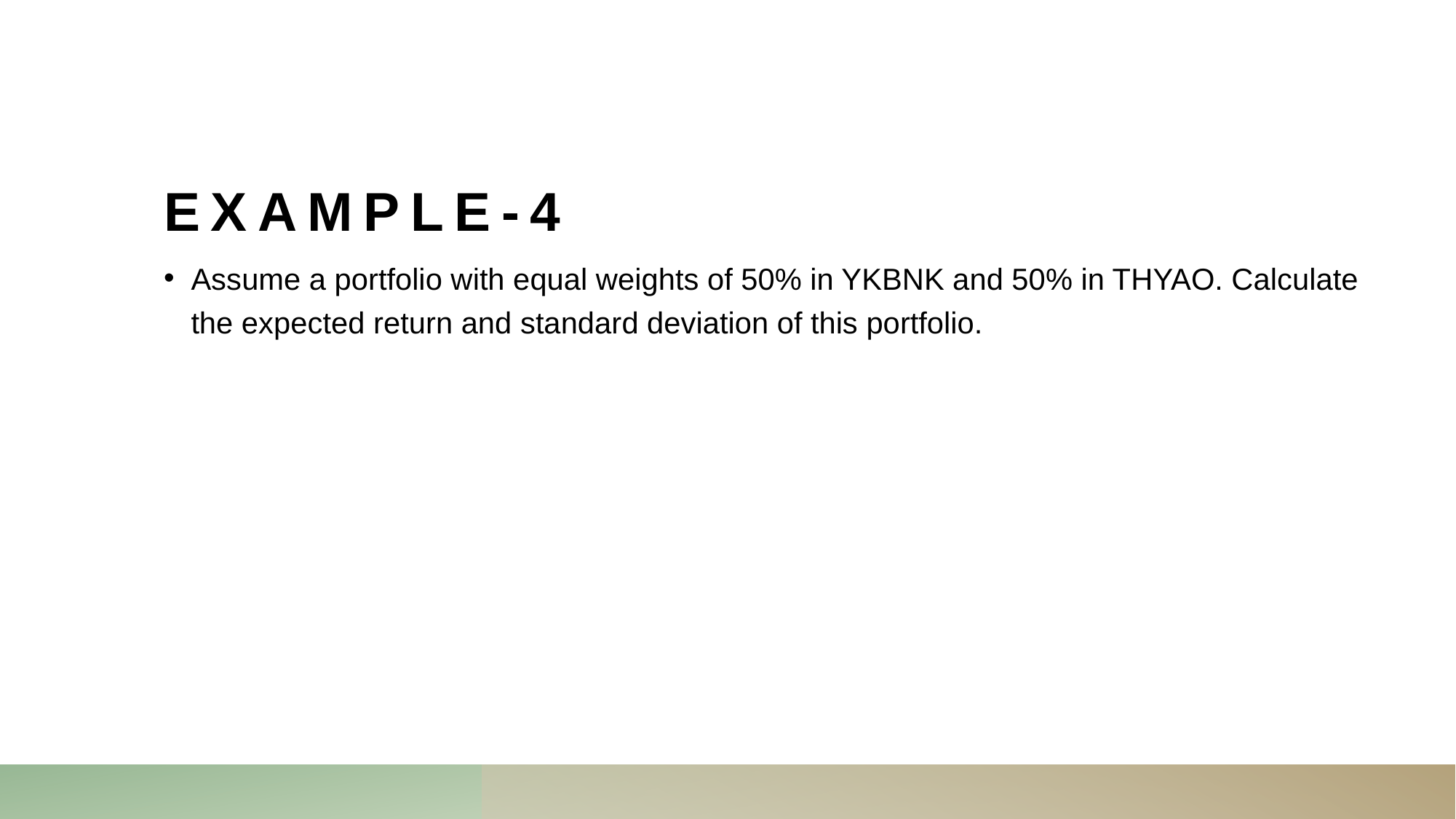

# Example-4
Assume a portfolio with equal weights of 50% in YKBNK and 50% in THYAO. Calculate the expected return and standard deviation of this portfolio.